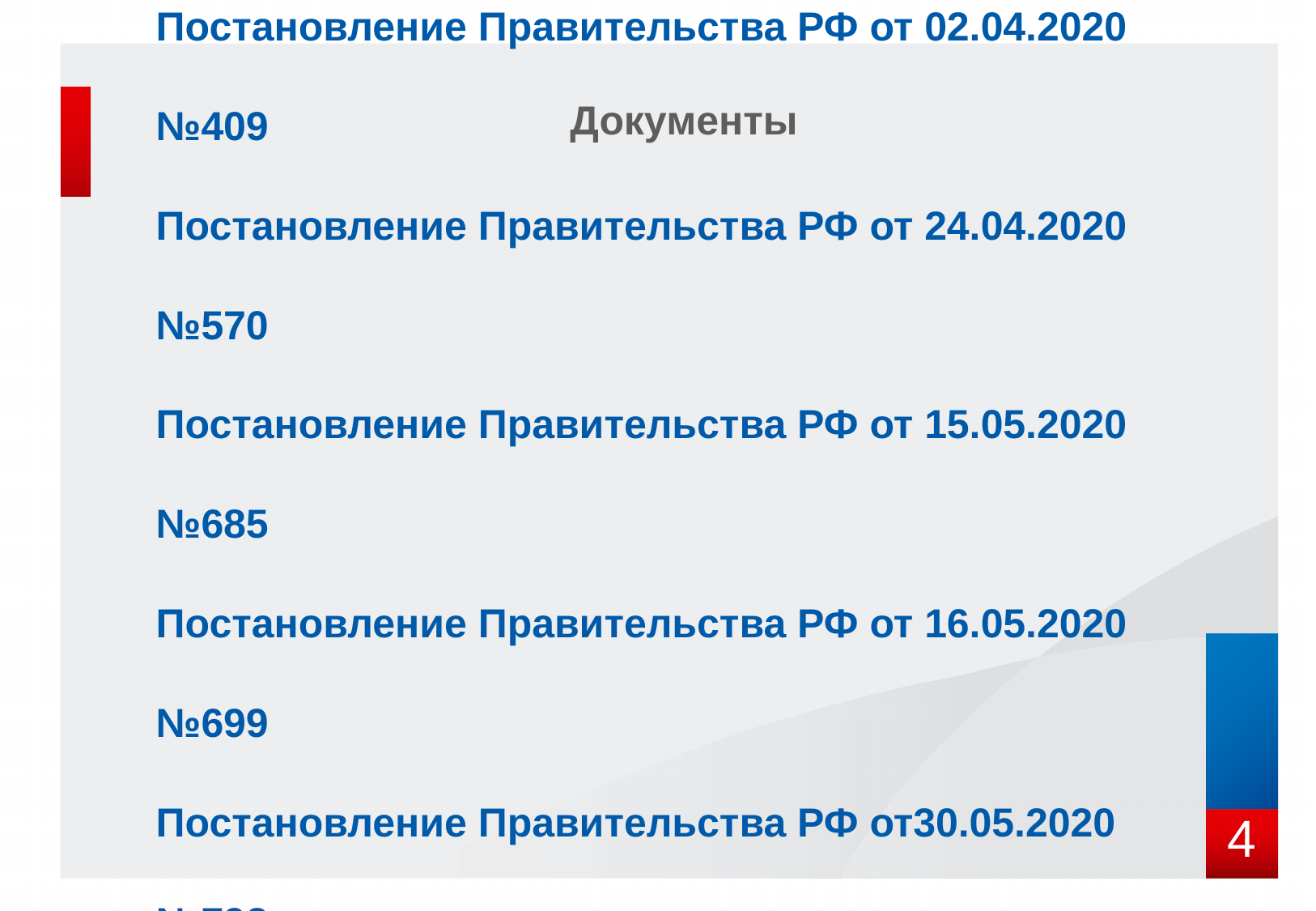

# Документы
Постановление Правительства РФ от 02.04.2020 №409
Постановление Правительства РФ от 24.04.2020 №570
Постановление Правительства РФ от 15.05.2020 №685
Постановление Правительства РФ от 16.05.2020 №699
Постановление Правительства РФ от30.05.2020 №792

4